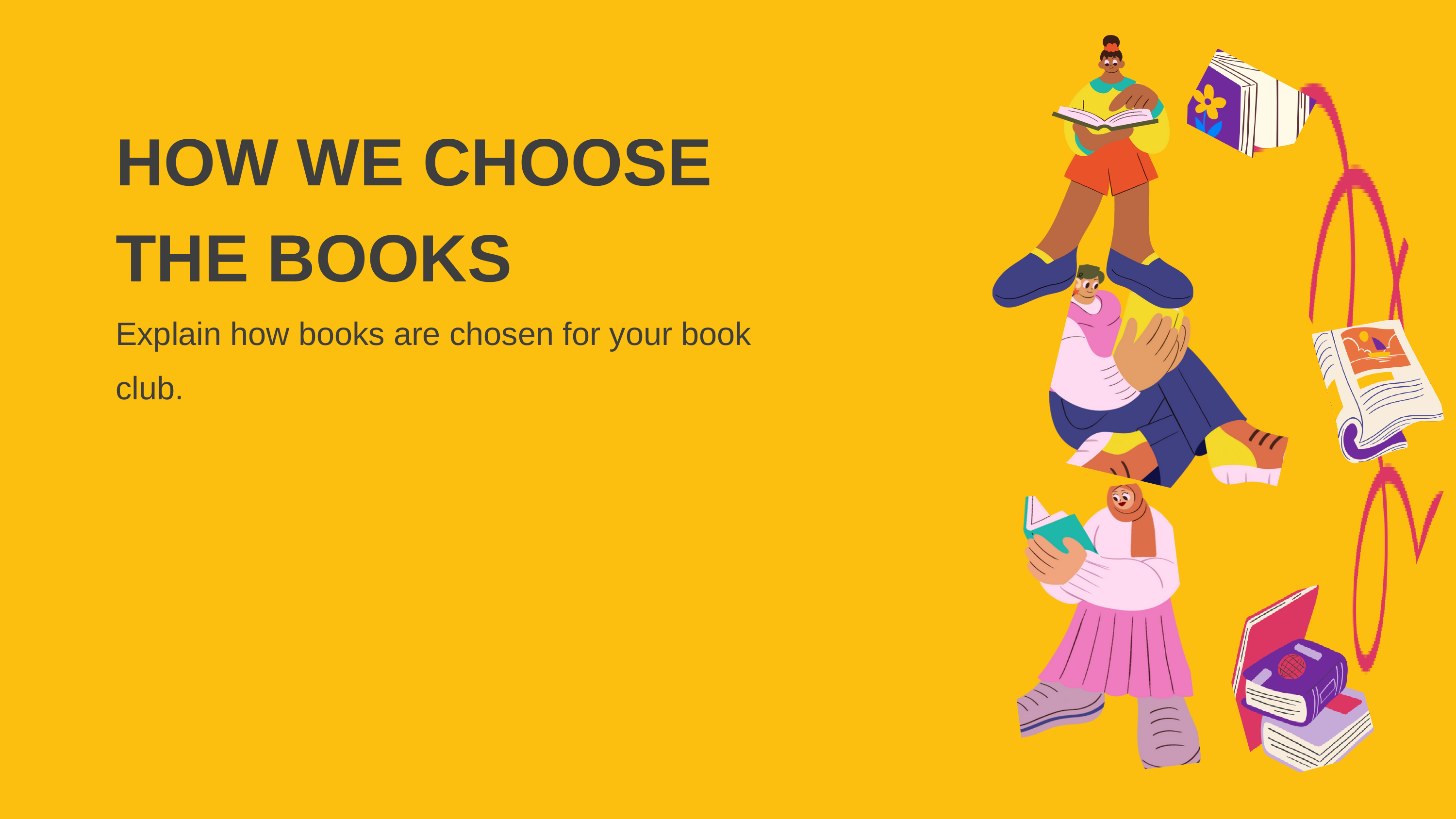

HOW WE CHOOSE THE BOOKS

Explain how books are chosen for your book club.